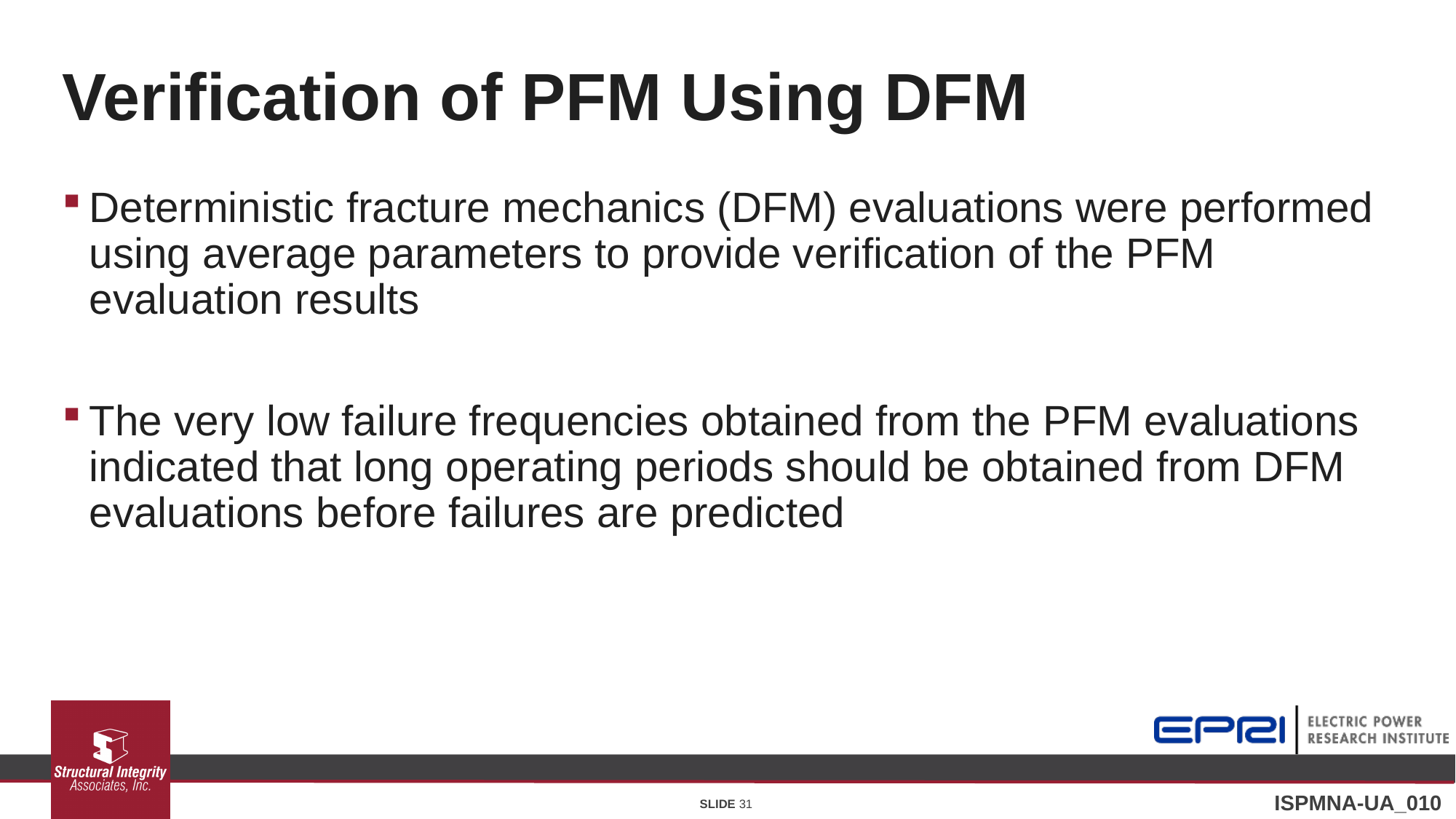

# Verification of PFM Using DFM
Deterministic fracture mechanics (DFM) evaluations were performed using average parameters to provide verification of the PFM evaluation results

The very low failure frequencies obtained from the PFM evaluations indicated that long operating periods should be obtained from DFM evaluations before failures are predicted
SLIDE 31